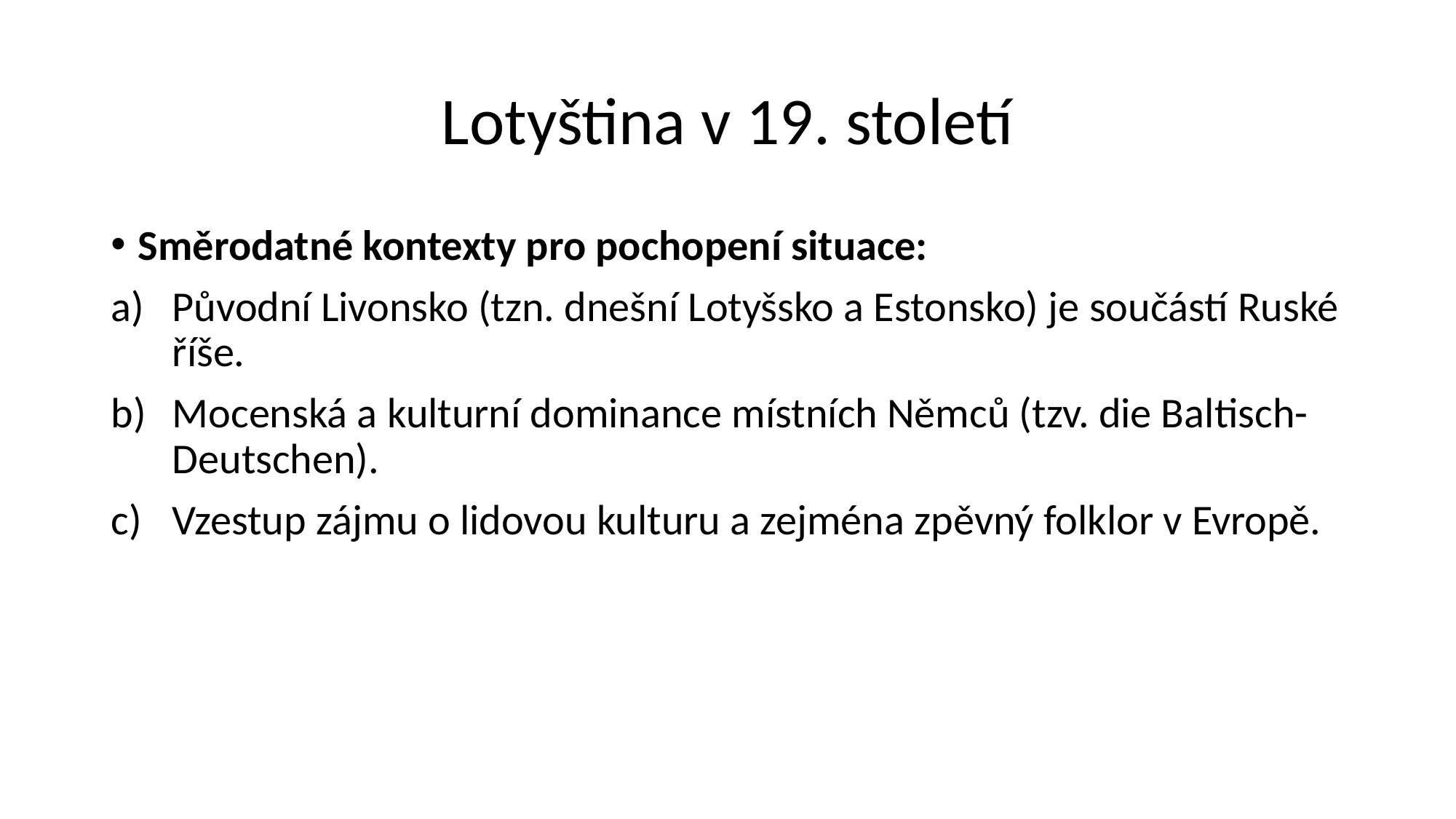

# Lotyština v 19. století
Směrodatné kontexty pro pochopení situace:
Původní Livonsko (tzn. dnešní Lotyšsko a Estonsko) je součástí Ruské říše.
Mocenská a kulturní dominance místních Němců (tzv. die Baltisch-Deutschen).
Vzestup zájmu o lidovou kulturu a zejména zpěvný folklor v Evropě.